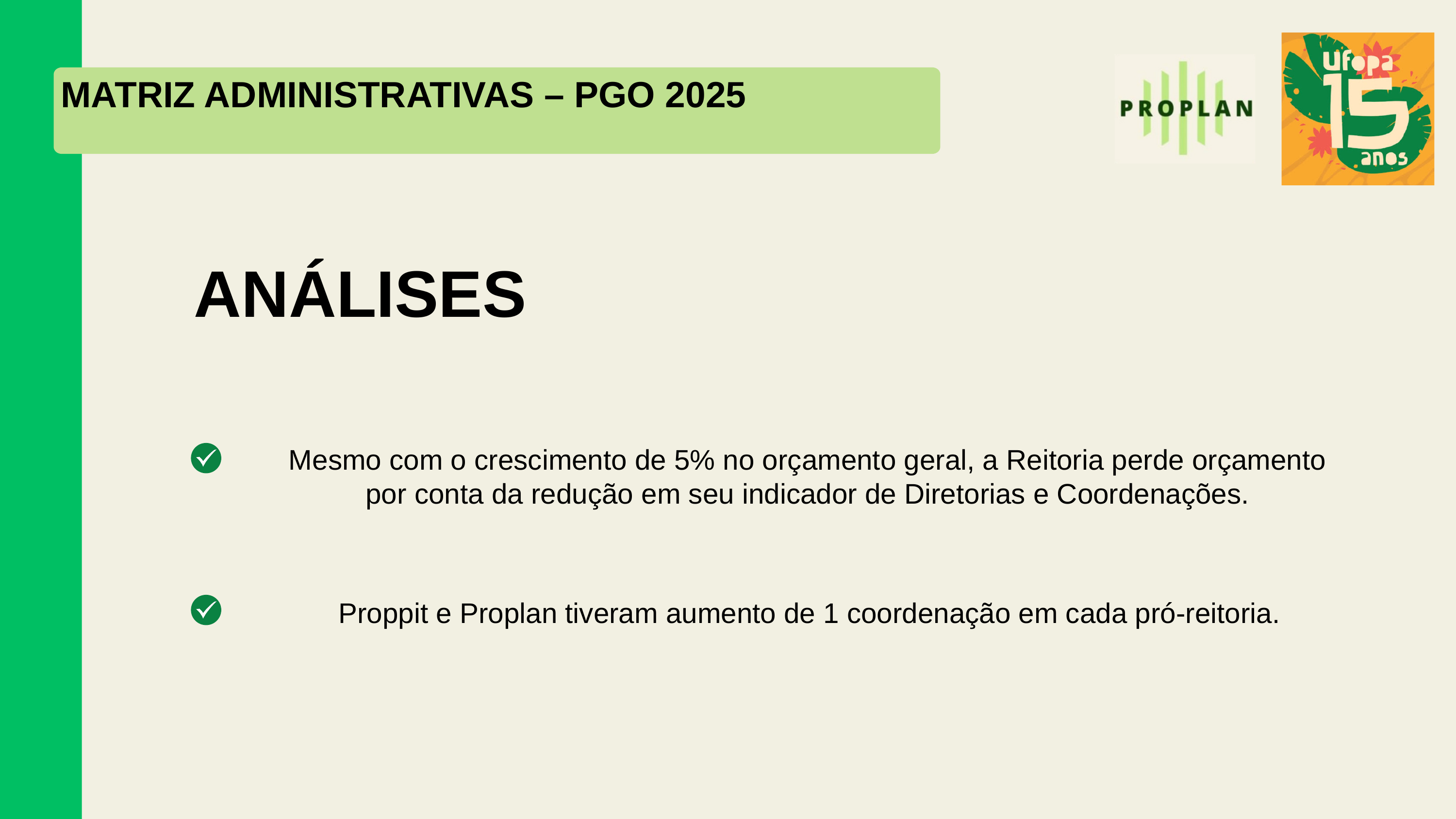

MATRIZ ADMINISTRATIVAS – PGO 2025

ANÁLISES
Mesmo com o crescimento de 5% no orçamento geral, a Reitoria perde orçamento por conta da redução em seu indicador de Diretorias e Coordenações.

Proppit e Proplan tiveram aumento de 1 coordenação em cada pró-reitoria.